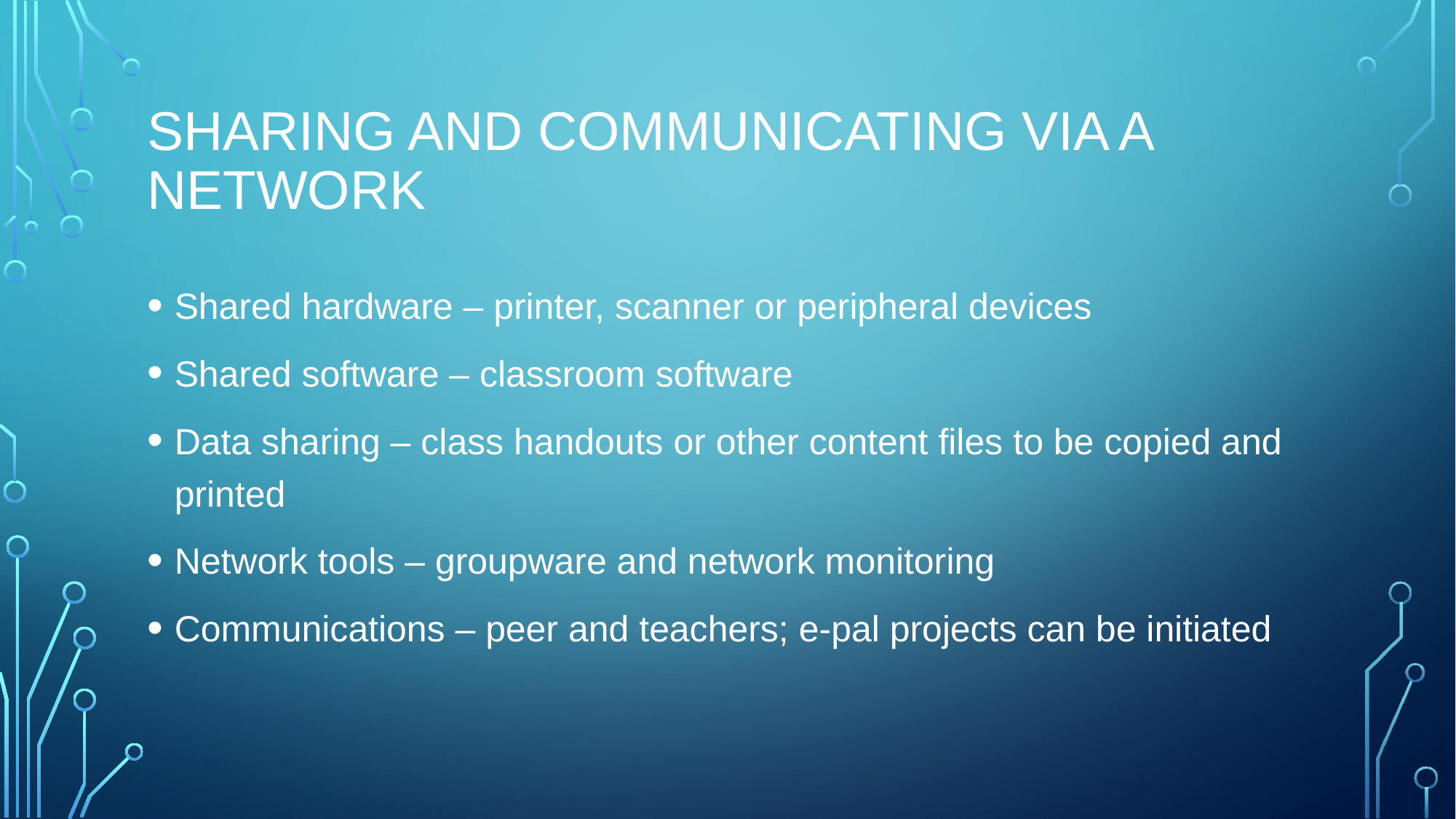

# SHARING AND COMMUNICATING VIA A NETWORK
Shared hardware – printer, scanner or peripheral devices
Shared software – classroom software
Data sharing – class handouts or other content files to be copied and printed
Network tools – groupware and network monitoring
Communications – peer and teachers; e-pal projects can be initiated